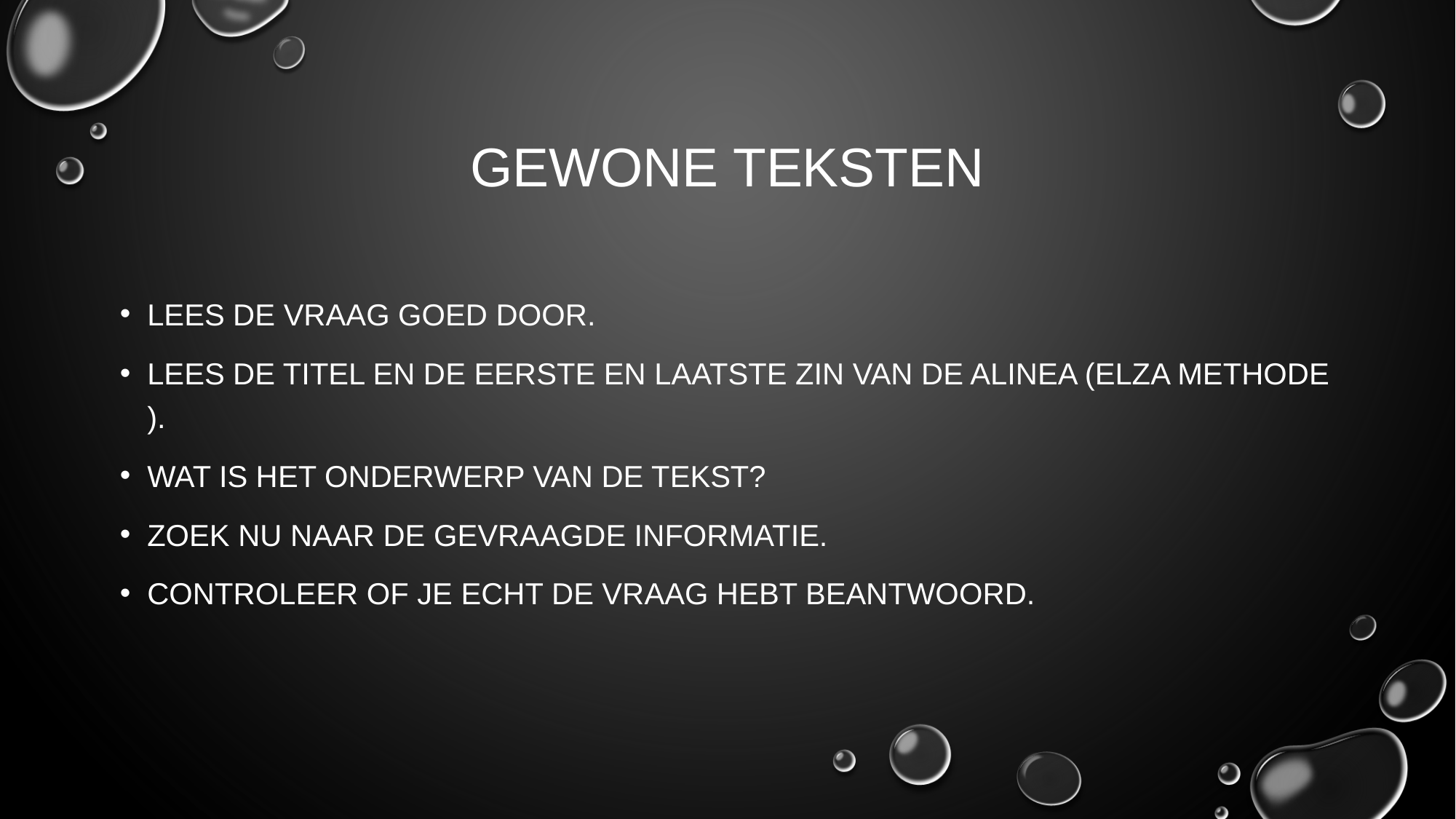

# Gewone teksten
Lees de vraag goed door.
Lees de titel en de eerste en laatste zin van de alinea (ELZA methode ).
wat is het onderwerp van de tekst?
Zoek nu naar de gevraagde informatie.
Controleer of je echt de vraag hebt beantwoord.